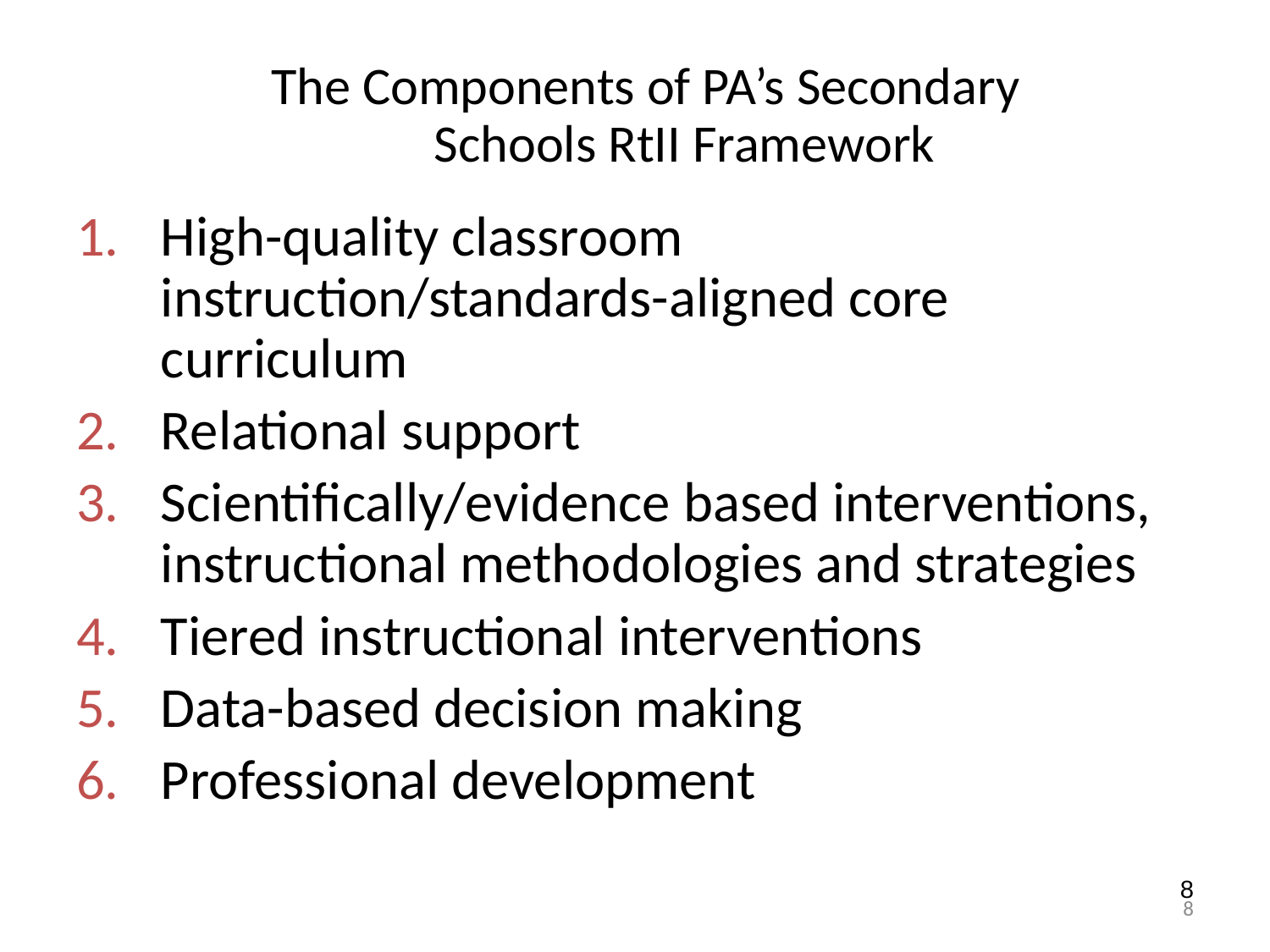

# The Components of PA’s Secondary Schools RtII Framework
High-quality classroom instruction/standards-aligned core curriculum
Relational support
Scientifically/evidence based interventions, instructional methodologies and strategies
Tiered instructional interventions
Data-based decision making
Professional development
8
8